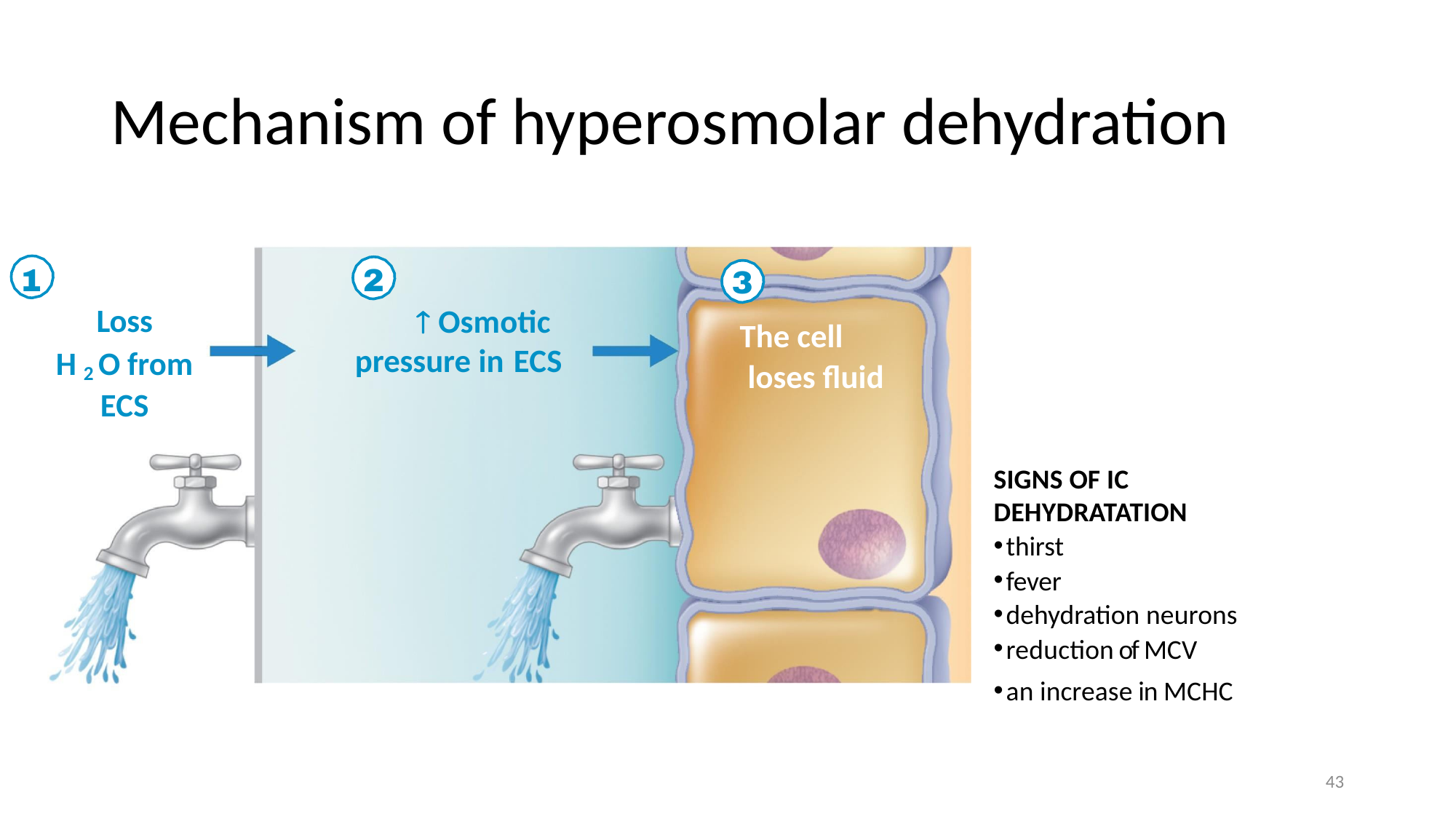

# Mechanism of hyperosmolar dehydration

3
The cell loses fluid
1
2
Loss
H 2 O from ECS
↑ Osmotic pressure in ECS
SIGNS OF IC DEHYDRATATION
thirst
fever
dehydration neurons
reduction of MCV
an increase in MCHC
43